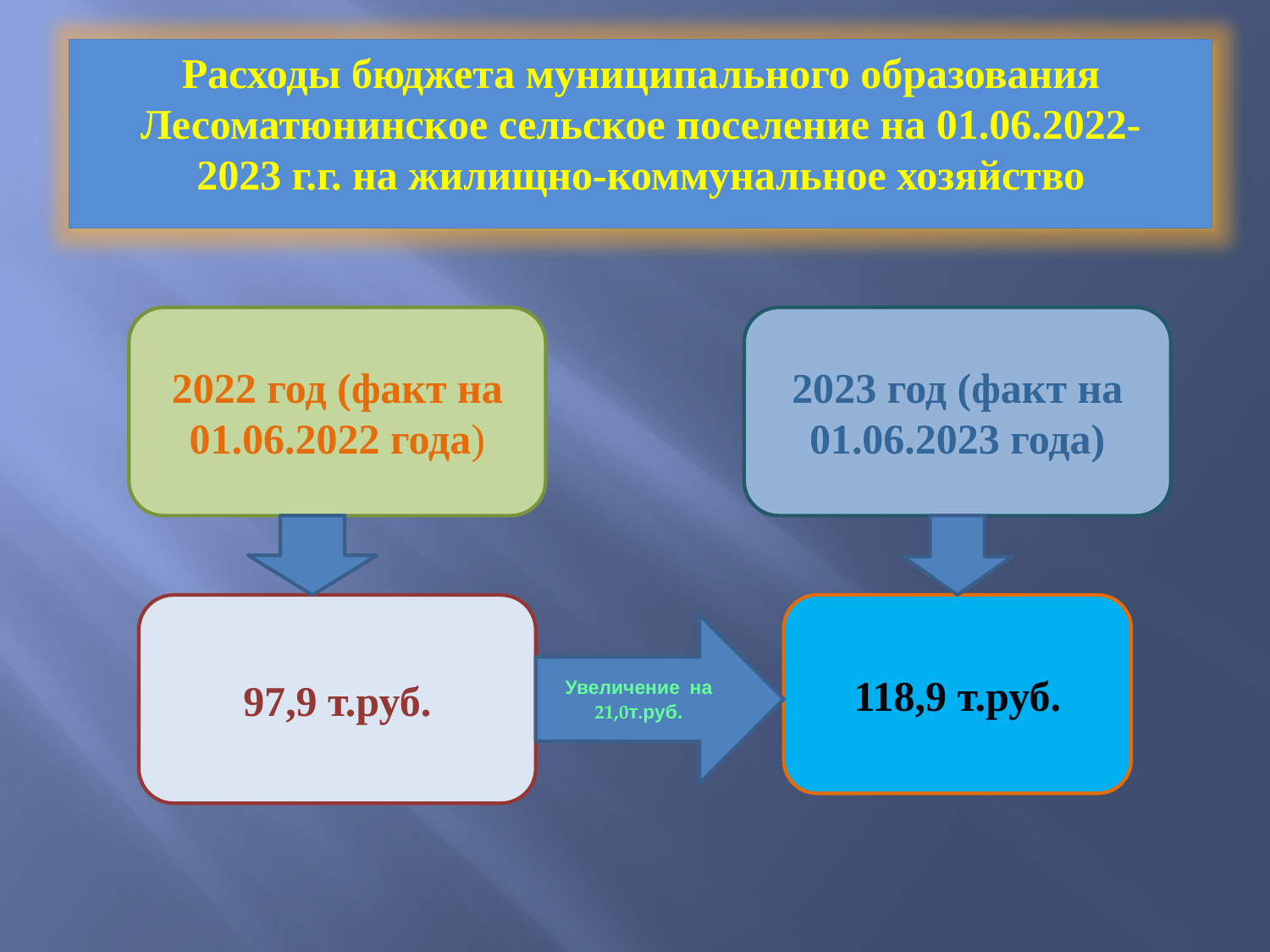

Расходы бюджета муниципального образования Лесоматюнинское сельское поселение на 01.06.2022-
2023 г.г. на жилищно-коммунальное хозяйство
2022 год (факт на 01.06.2022 года)
2023 год (факт на 01.06.2023 года)

97,9 т.руб.
118,9 т.руб.
Увеличение  на 21,0т.руб.